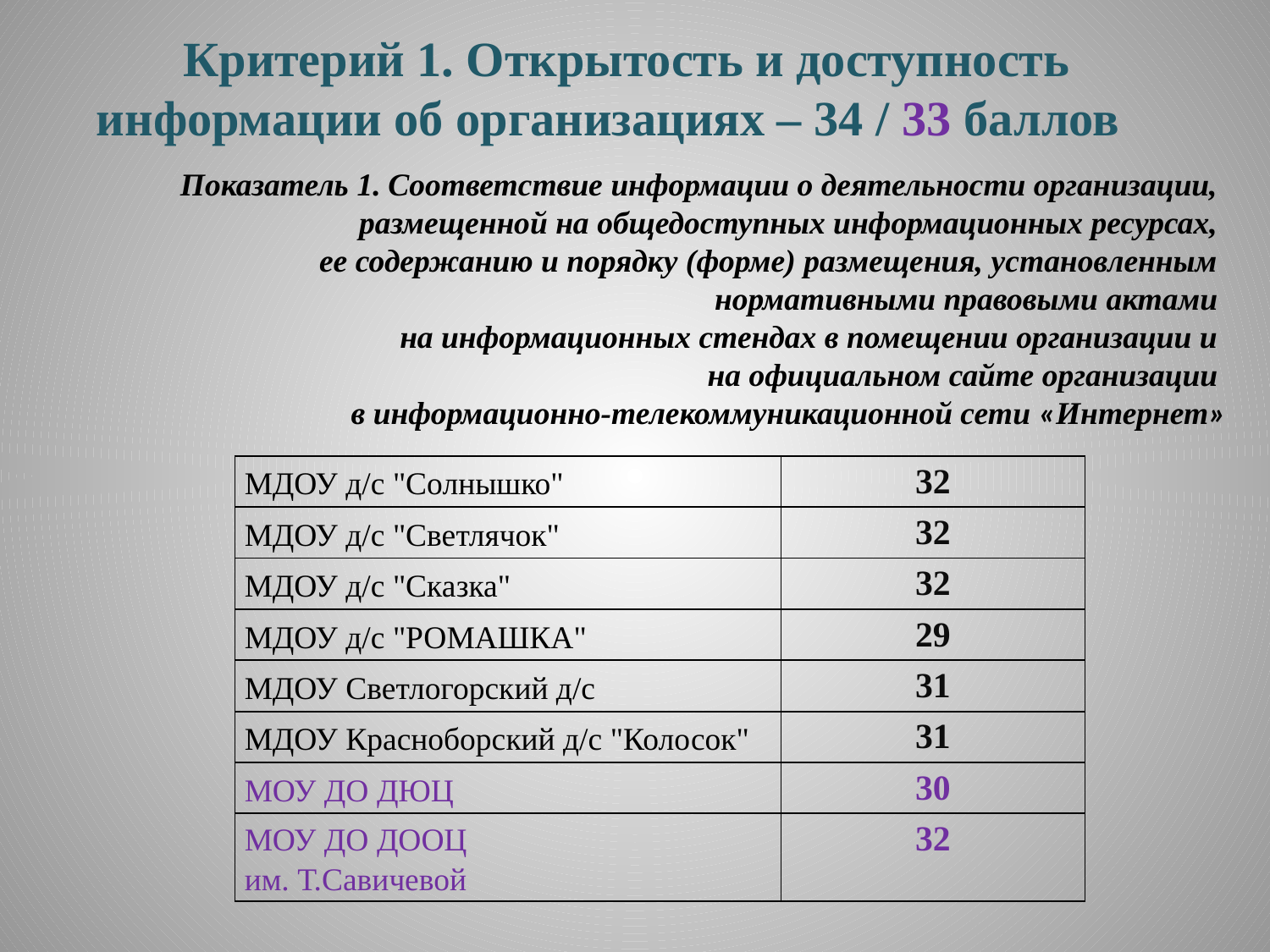

# Критерий 1. Открытость и доступность информации об организациях – 34 / 33 баллов
Показатель 1. Соответствие информации о деятельности организации,
размещенной на общедоступных информационных ресурсах,
ее содержанию и порядку (форме) размещения, установленным
нормативными правовыми актами
на информационных стендах в помещении организации и
на официальном сайте организации
в информационно-телекоммуникационной сети «Интернет»
| МДОУ д/с "Солнышко" | 32 |
| --- | --- |
| МДОУ д/с "Светлячок" | 32 |
| МДОУ д/с "Сказка" | 32 |
| МДОУ д/с "РОМАШКА" | 29 |
| МДОУ Светлогорский д/с | 31 |
| МДОУ Красноборский д/с "Колосок" | 31 |
| МОУ ДО ДЮЦ | 30 |
| МОУ ДО ДООЦ им. Т.Савичевой | 32 |